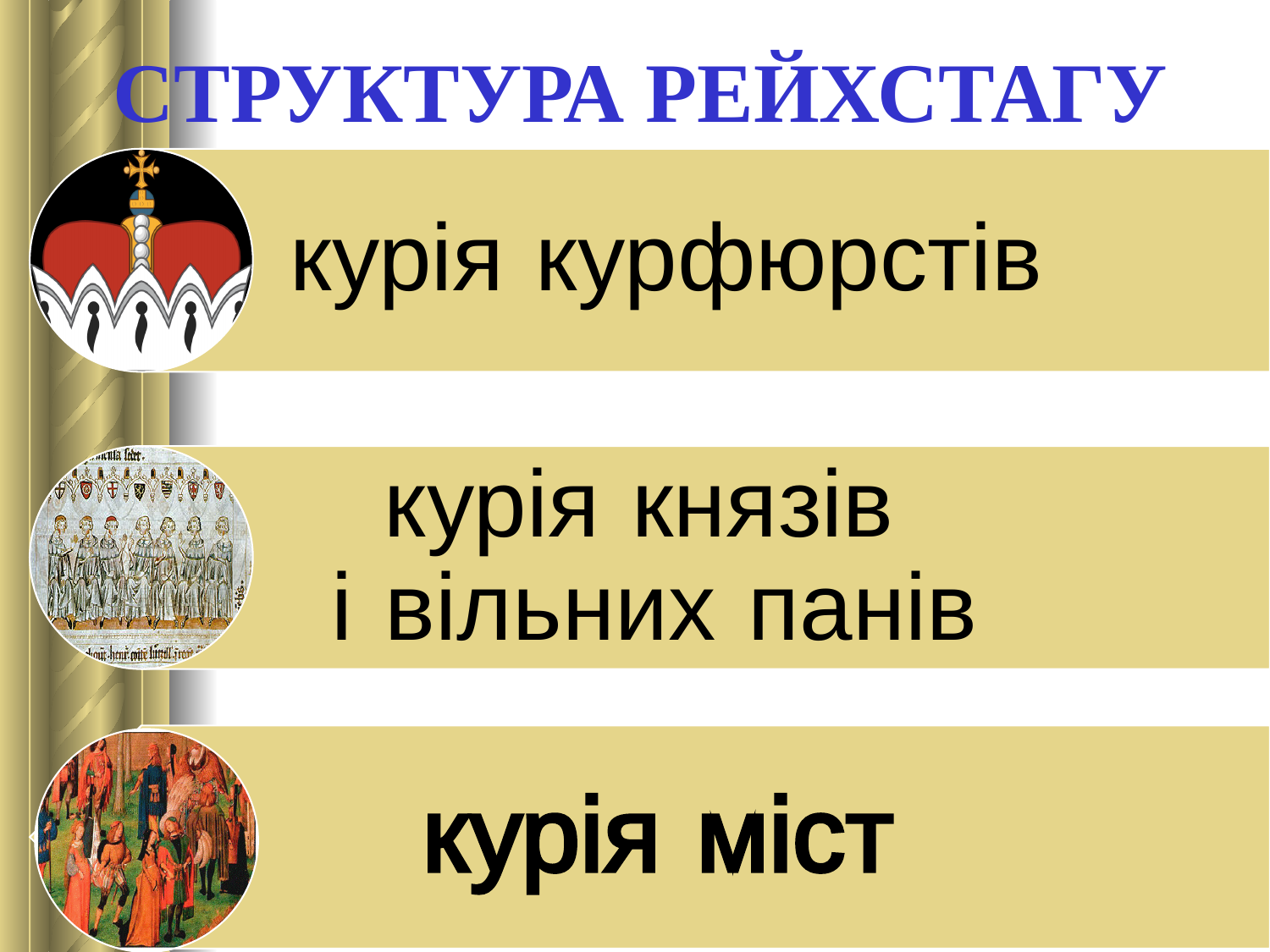

# СТРУКТУРА РЕЙХСТАГУ

 курія курфюрстів
курія князів
і вільних панів
курія міст